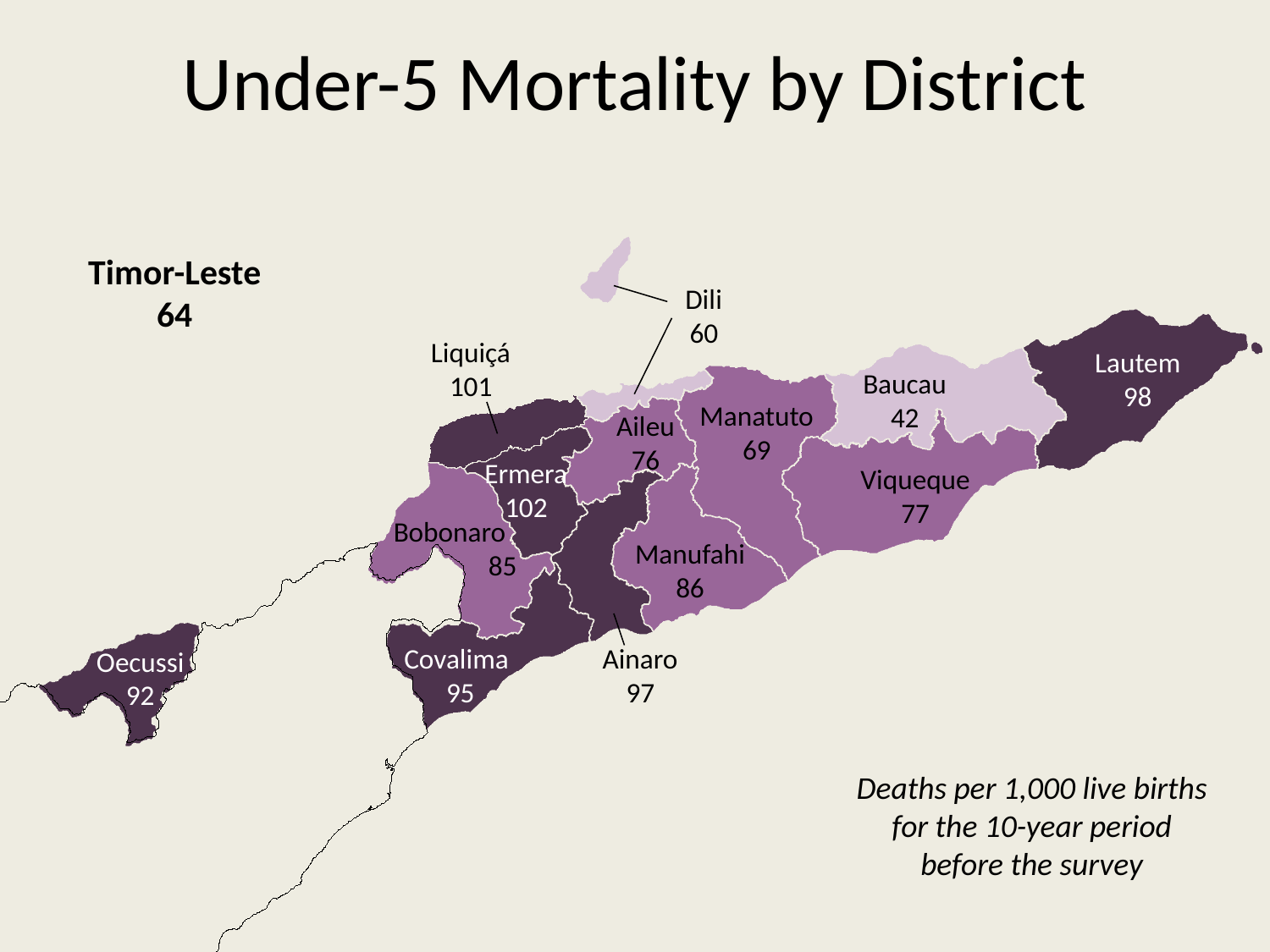

# Under-5 Mortality by District

Timor-Leste
64
Dili
60
Liquiçá
101
Lautem
98
Baucau
42
Manatuto
69
Aileu
76
Ermera
102
Viqueque
77
Bobonaro
85
Manufahi
86

Covalima
95
Ainaro
97
Oecussi
92
Deaths per 1,000 live births for the 10-year period before the survey